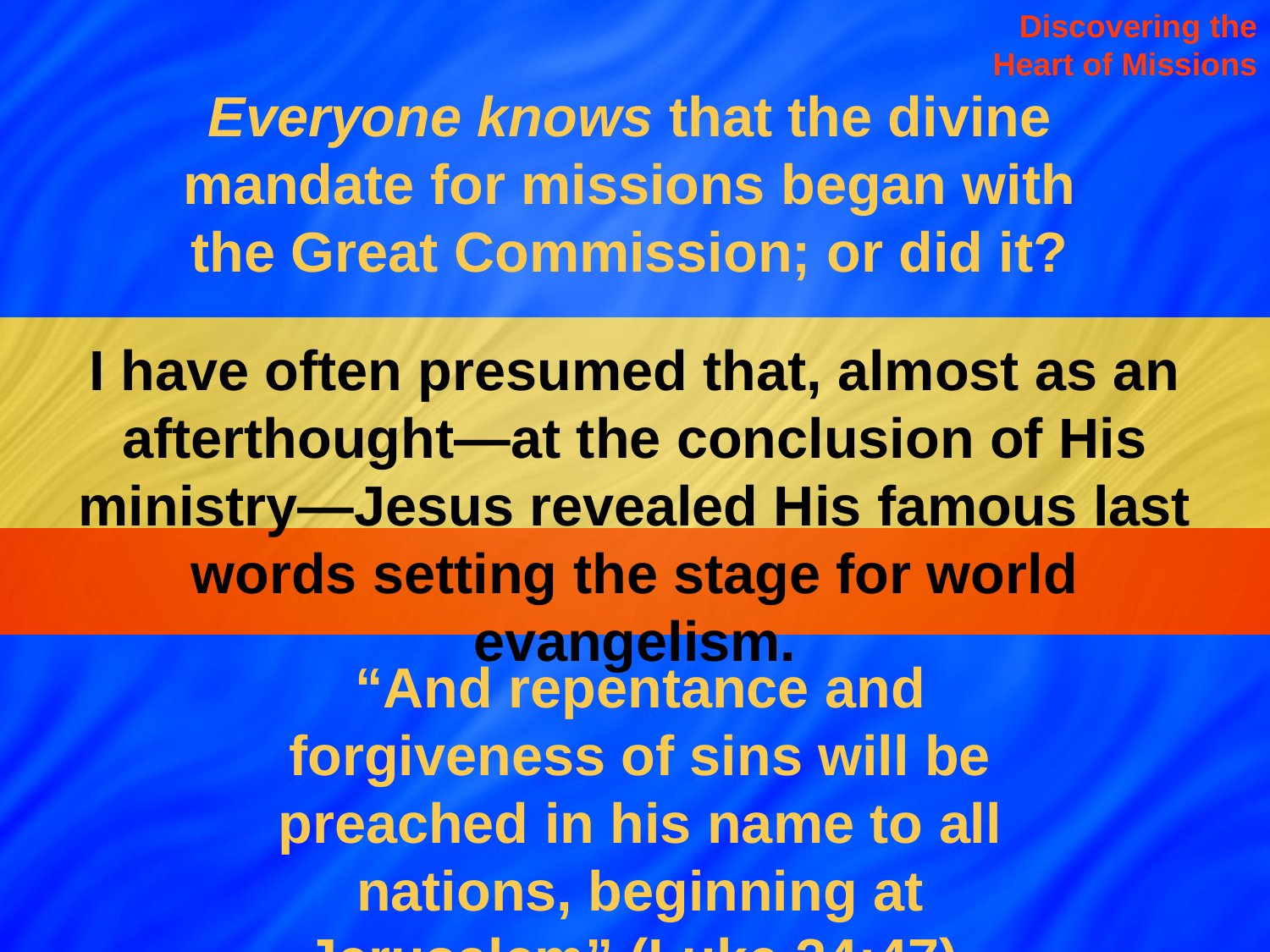

Discovering the Heart of Missions
Everyone knows that the divine mandate for missions began with the Great Commission; or did it?
I have often presumed that, almost as an afterthought—at the conclusion of His ministry—Jesus revealed His famous last words setting the stage for world evangelism.
“And repentance and forgiveness of sins will be preached in his name to all nations, beginning at Jerusalem” (Luke 24:47).